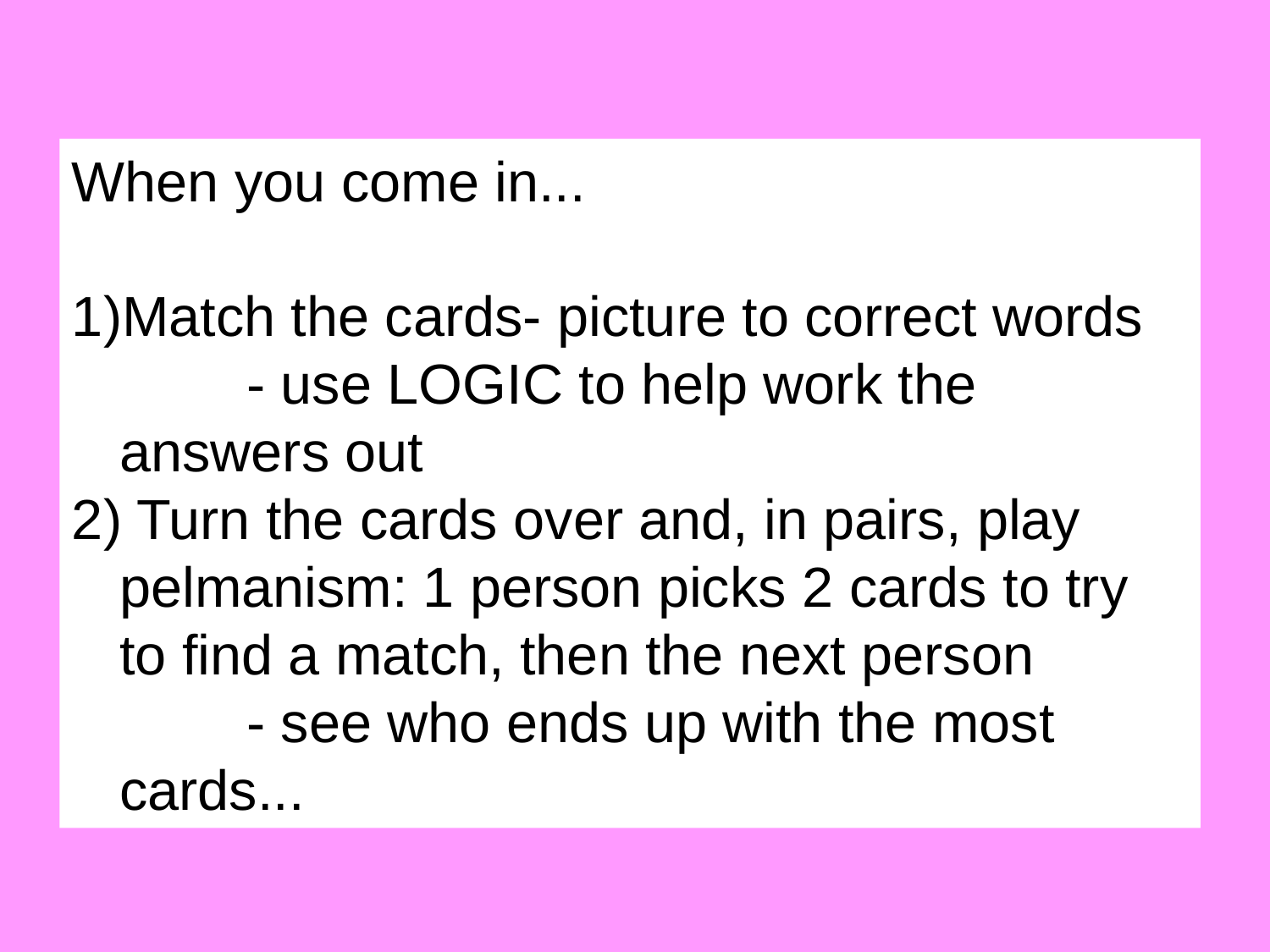

When you come in...

Match the cards- picture to correct words
		- use LOGIC to help work the answers out
2) Turn the cards over and, in pairs, play pelmanism: 1 person picks 2 cards to try to find a match, then the next person
		- see who ends up with the most cards...